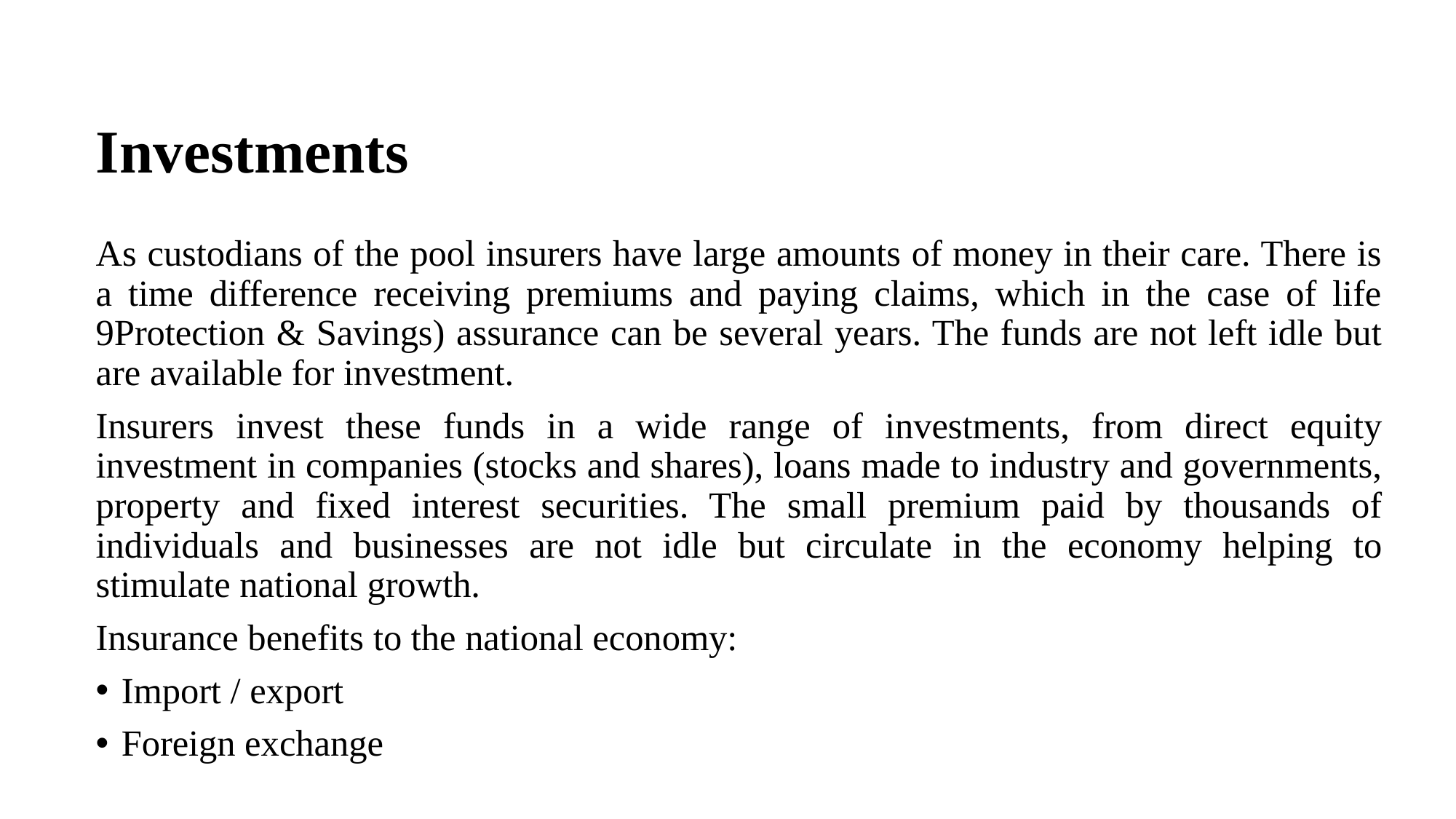

# Investments
As custodians of the pool insurers have large amounts of money in their care. There is a time difference receiving premiums and paying claims, which in the case of life 9Protection & Savings) assurance can be several years. The funds are not left idle but are available for investment.
Insurers invest these funds in a wide range of investments, from direct equity investment in companies (stocks and shares), loans made to industry and governments, property and fixed interest securities. The small premium paid by thousands of individuals and businesses are not idle but circulate in the economy helping to stimulate national growth.
Insurance benefits to the national economy:
Import / export
Foreign exchange